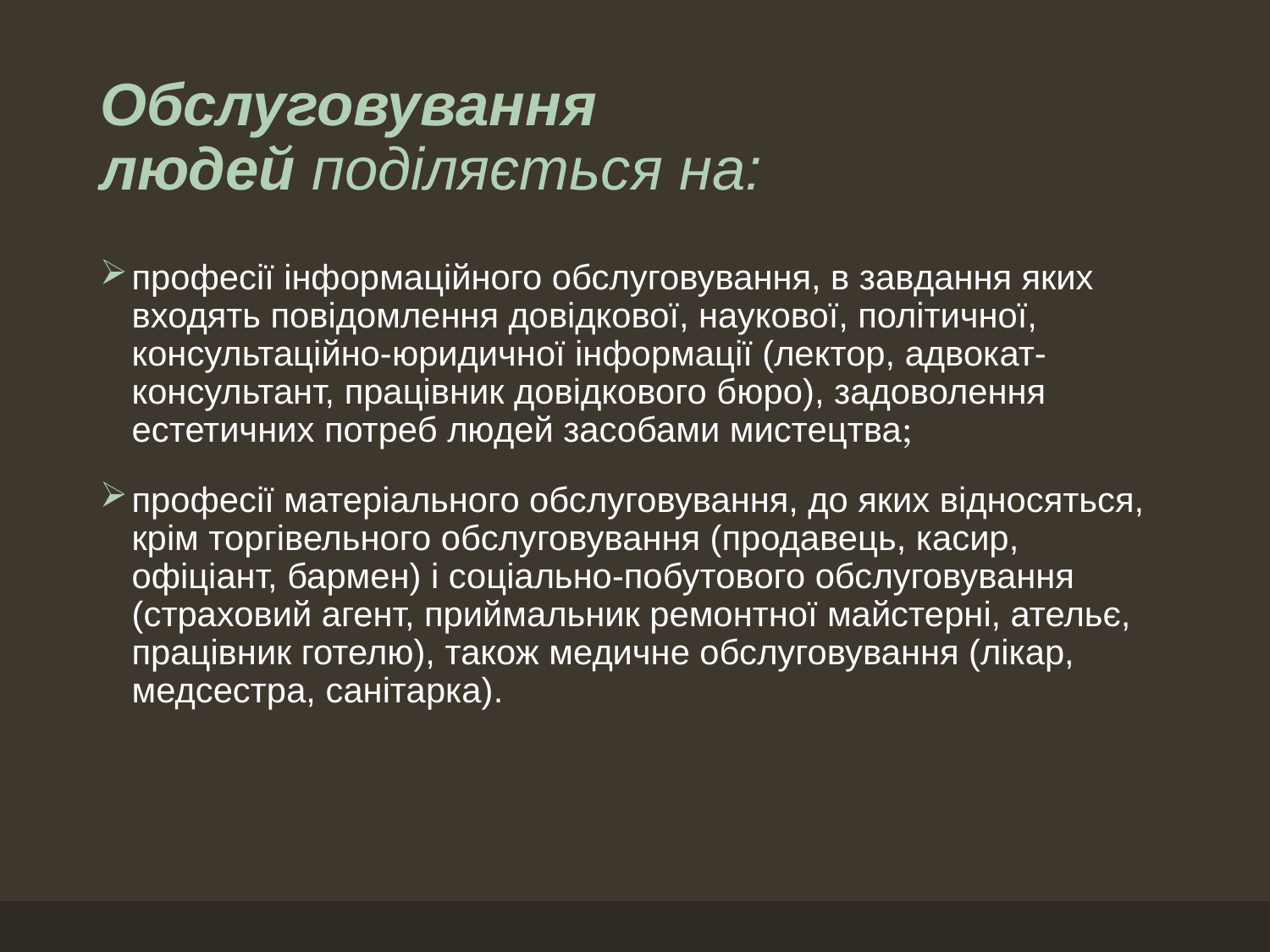

# Обслуговування людей поділяється на:
професії інформаційного обслуговування, в завдання яких входять повідомлення довідкової, наукової, політичної, консультаційно-юридичної інформації (лектор, адвокат-консультант, працівник довідкового бюро), задоволення естетичних потреб людей засобами мистецтва;
професії матеріального обслуговування, до яких відносяться, крім торгівельного обслуговування (продавець, касир, офіціант, бармен) і соціально-побутового обслуговування (страховий агент, приймальник ремонтної майстерні, ательє, працівник готелю), також медичне обслуговування (лікар, медсестра, санітарка).